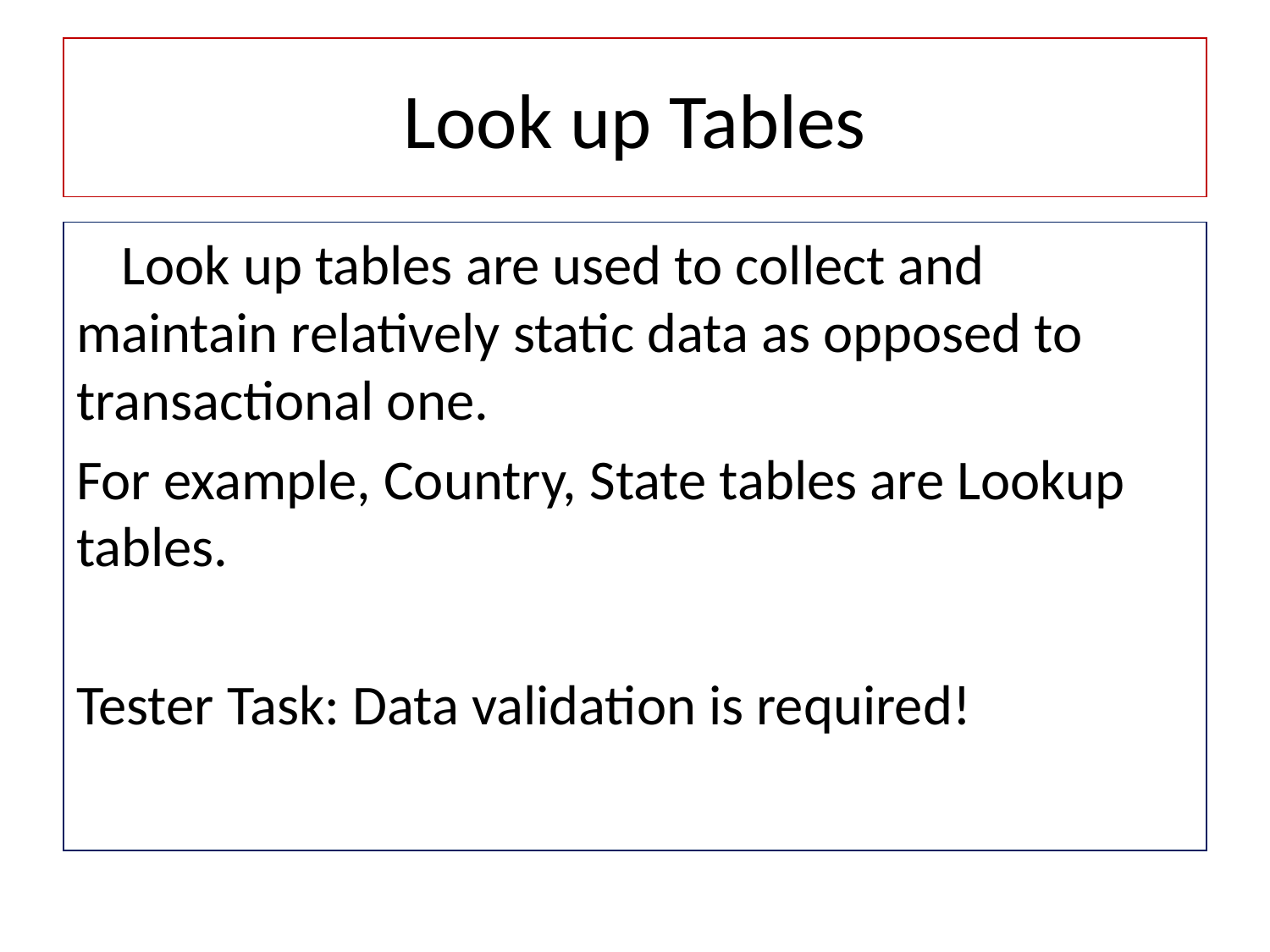

# Look up Tables
    Look up tables are used to collect and maintain relatively static data as opposed to transactional one.
For example, Country, State tables are Lookup tables.

Tester Task: Data validation is required!